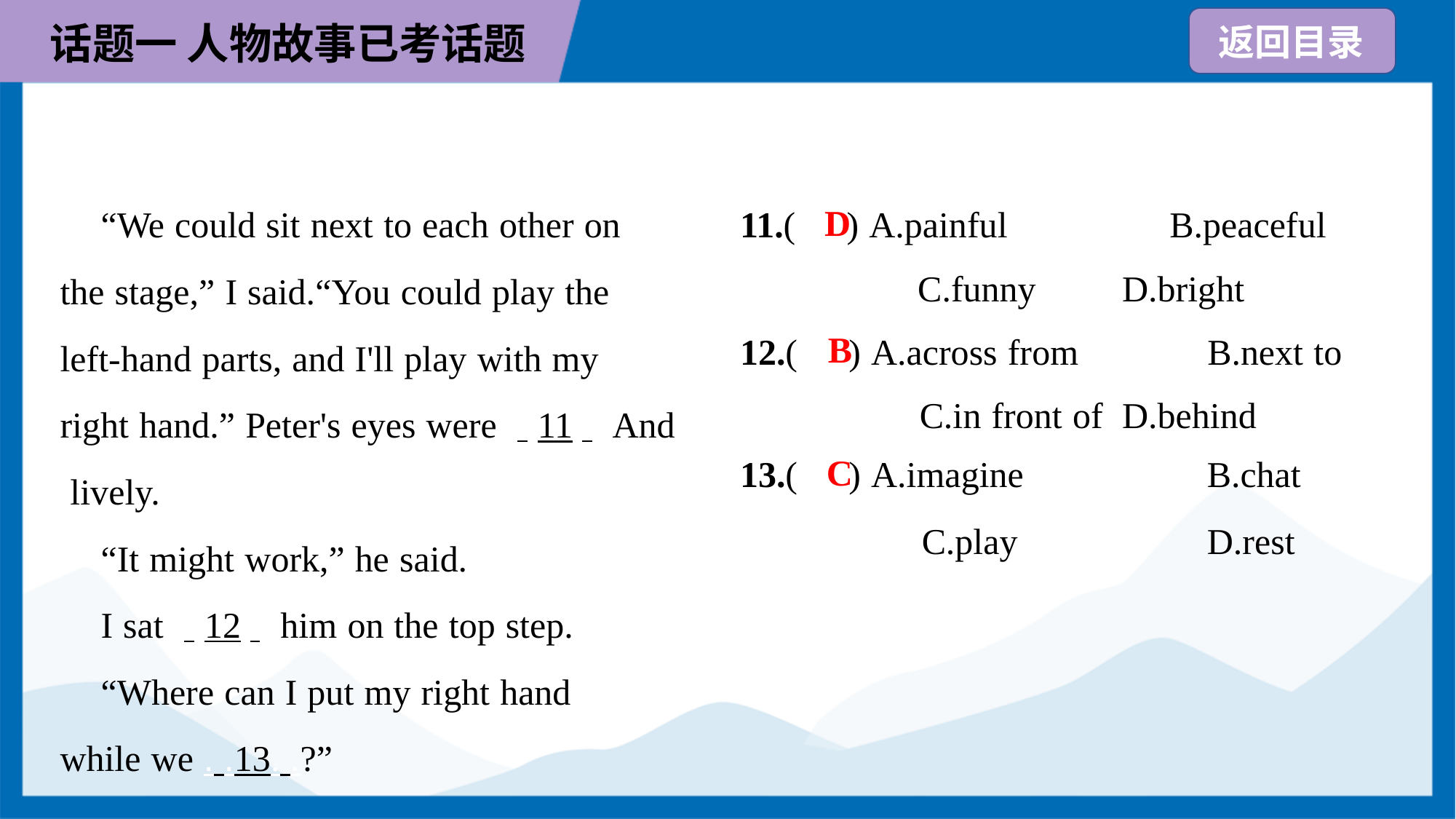

“We could sit next to each other on
the stage,” I said.“You could play the
left-hand parts, and I'll play with my
right hand.” Peter's eyes were . .11. . And
 lively.
    “It might work,” he said.
    I sat . .12. . him on the top step.
    “Where can I put my right hand
while we . .13. .?”

11.(     ) A.painful	B.peaceful
C.funny	D.bright
D
12.(     ) A.across from	B.next to
C.in front of	D.behind
B
13.(     ) A.imagine	            B.chat
                    C.play	            D.rest
C